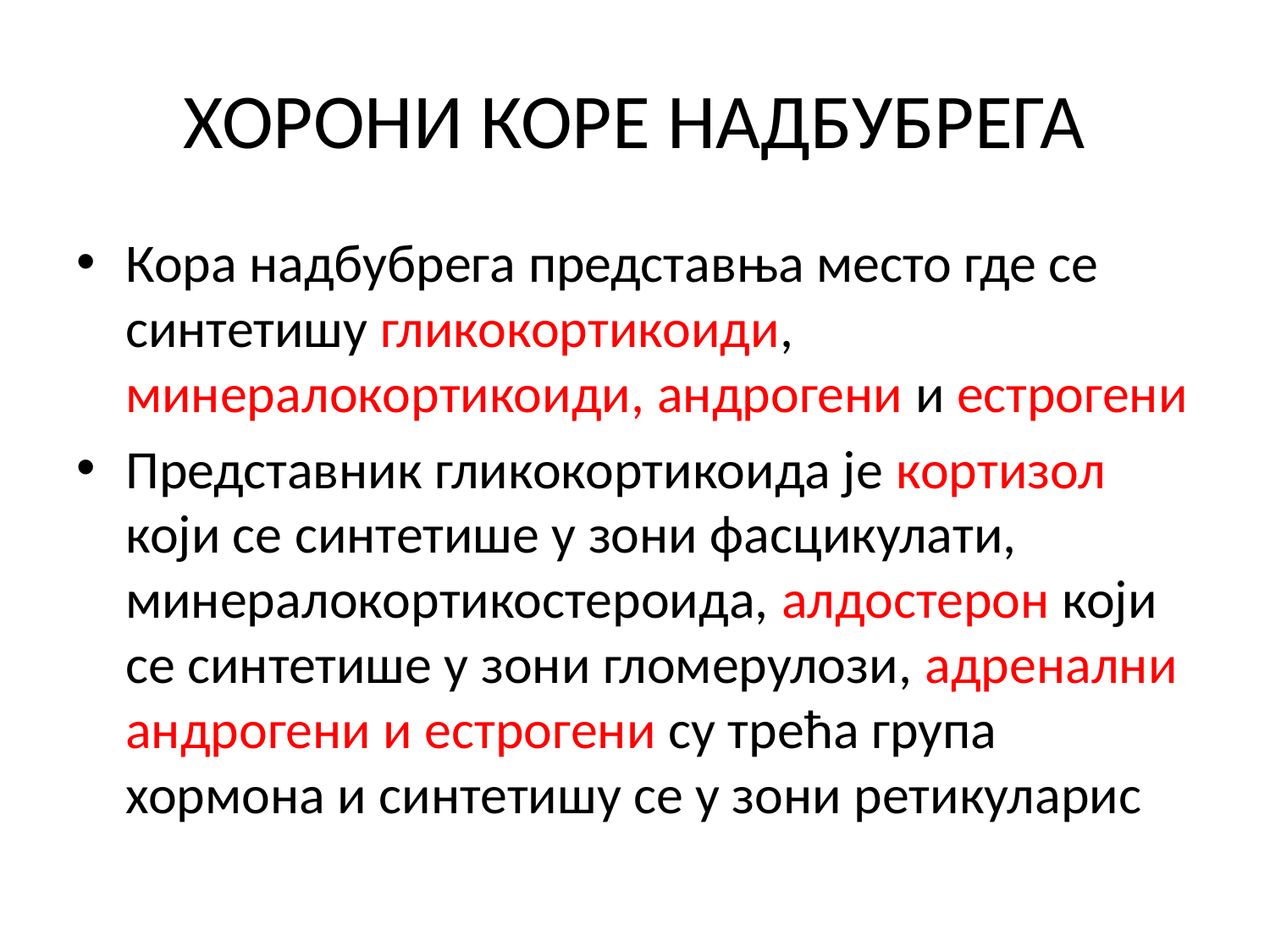

# ХОРОНИ КОРЕ НАДБУБРЕГА
Кора надбубрега представња место где се синтетишу гликокортикоиди, минералокортикоиди, андрогени и естрогени
Представник гликокортикоида је кортизол који се синтетише у зони фасцикулати, минералокортикостероида, алдостерон који се синтетише у зони гломерулози, адренални андрогени и естрогени су трећа група хормона и синтетишу се у зони ретикуларис